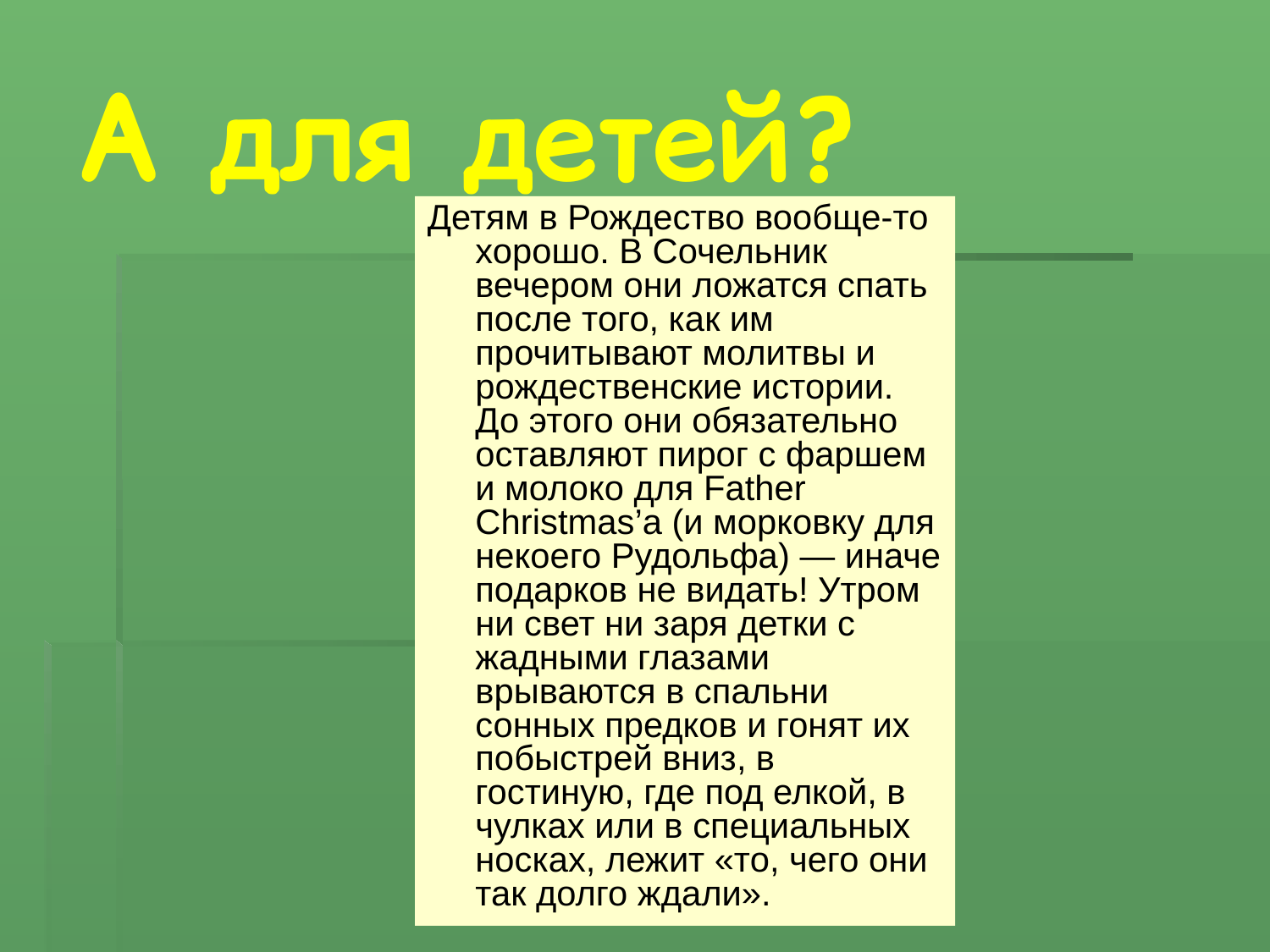

# А для детей?
Детям в Рождество вообще-то хорошо. В Сочельник вечером они ложатся спать после того, как им прочитывают молитвы и рождественские истории. До этого они обязательно оставляют пирог с фаршем и молоко для Father Christmas’а (и морковку для некоего Рудольфа) — иначе подарков не видать! Утром ни свет ни заря детки с жадными глазами врываются в спальни сонных предков и гонят их побыстрей вниз, в гостиную, где под елкой, в чулках или в специальных носках, лежит «то, чего они так долго ждали».